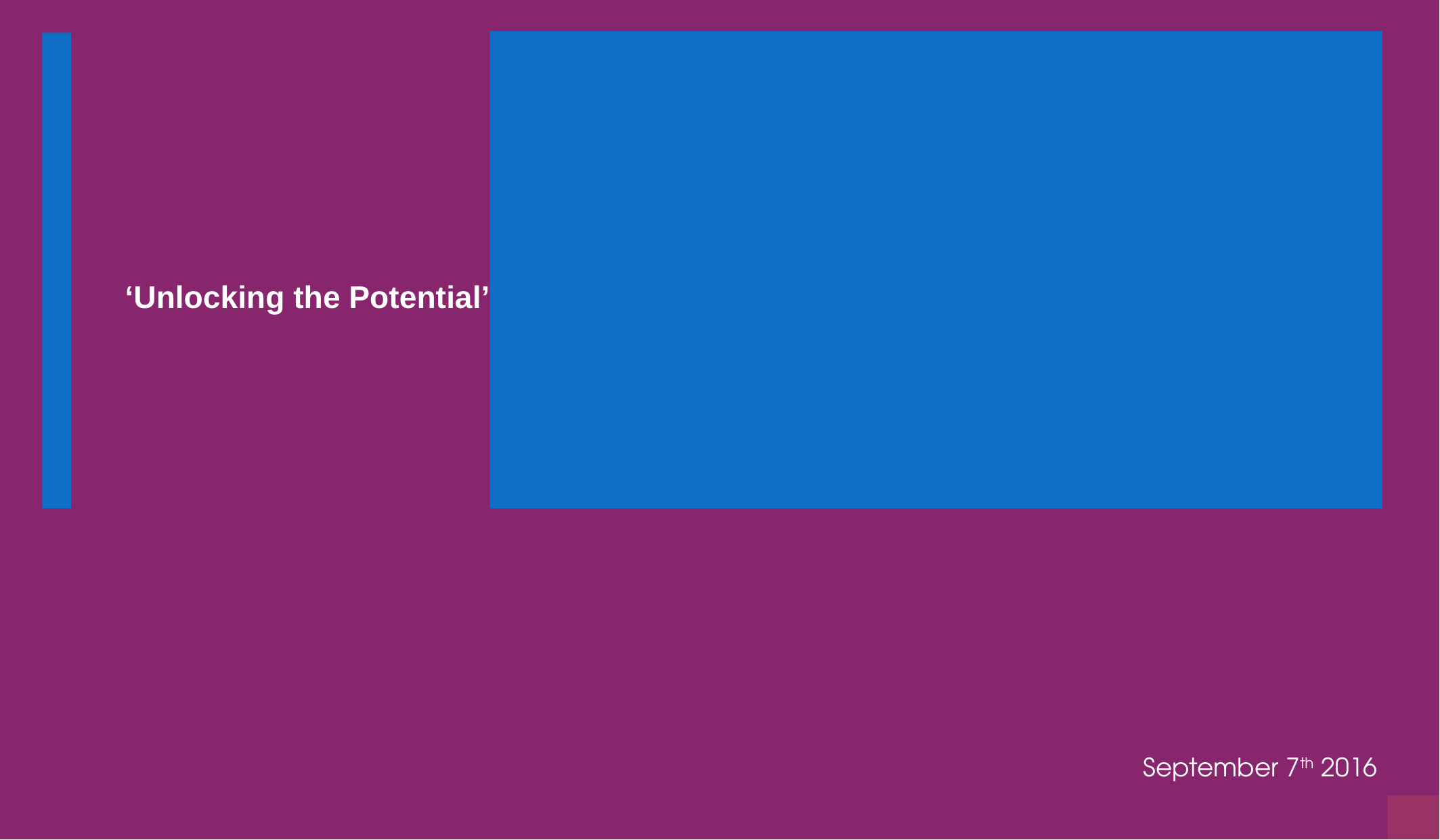

# ‘Unlocking the Potential’
September 7th 2016